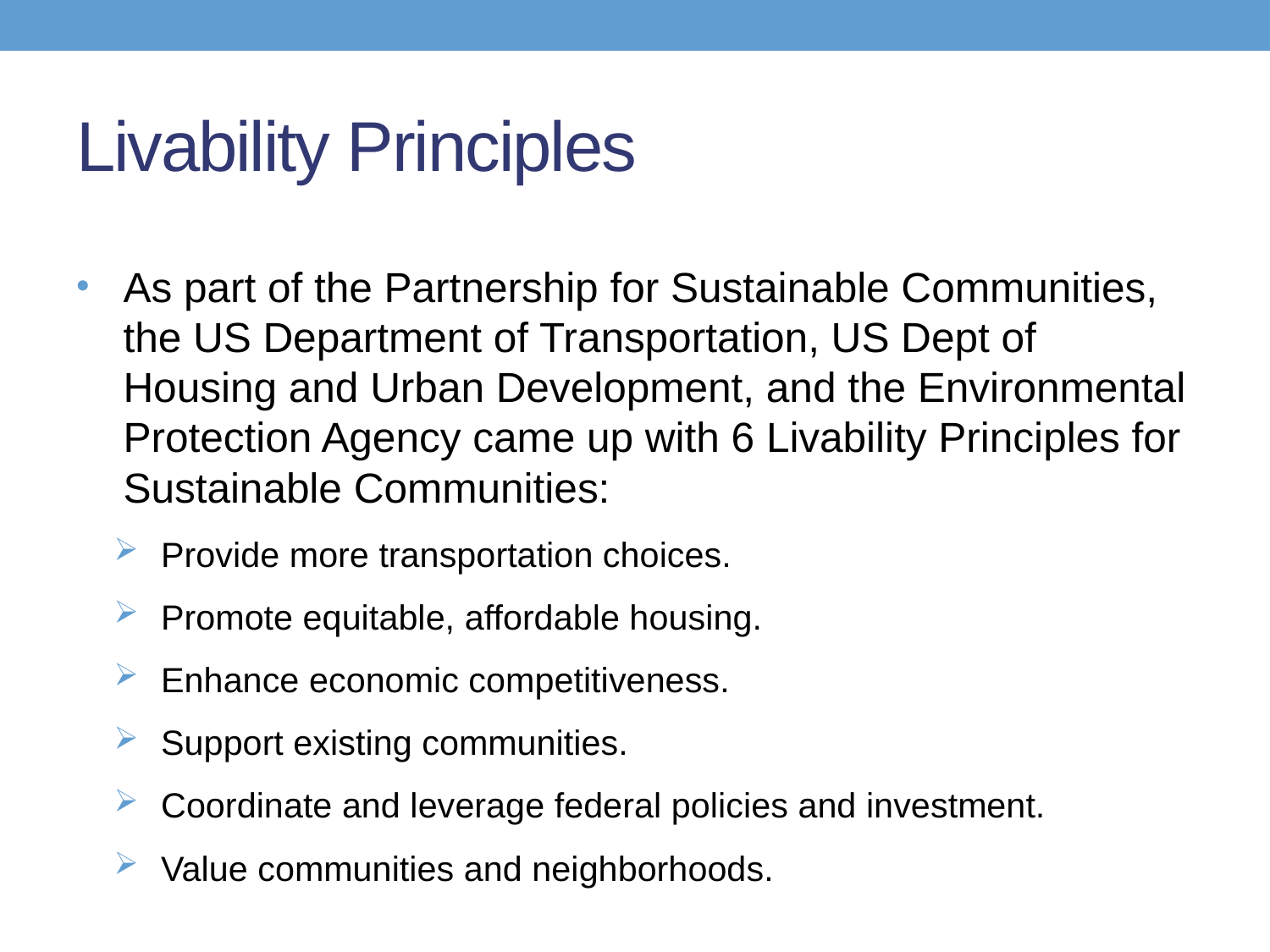

# Livability Principles
As part of the Partnership for Sustainable Communities, the US Department of Transportation, US Dept of Housing and Urban Development, and the Environmental Protection Agency came up with 6 Livability Principles for Sustainable Communities:
Provide more transportation choices.
Promote equitable, affordable housing.
Enhance economic competitiveness.
Support existing communities.
Coordinate and leverage federal policies and investment.
Value communities and neighborhoods.